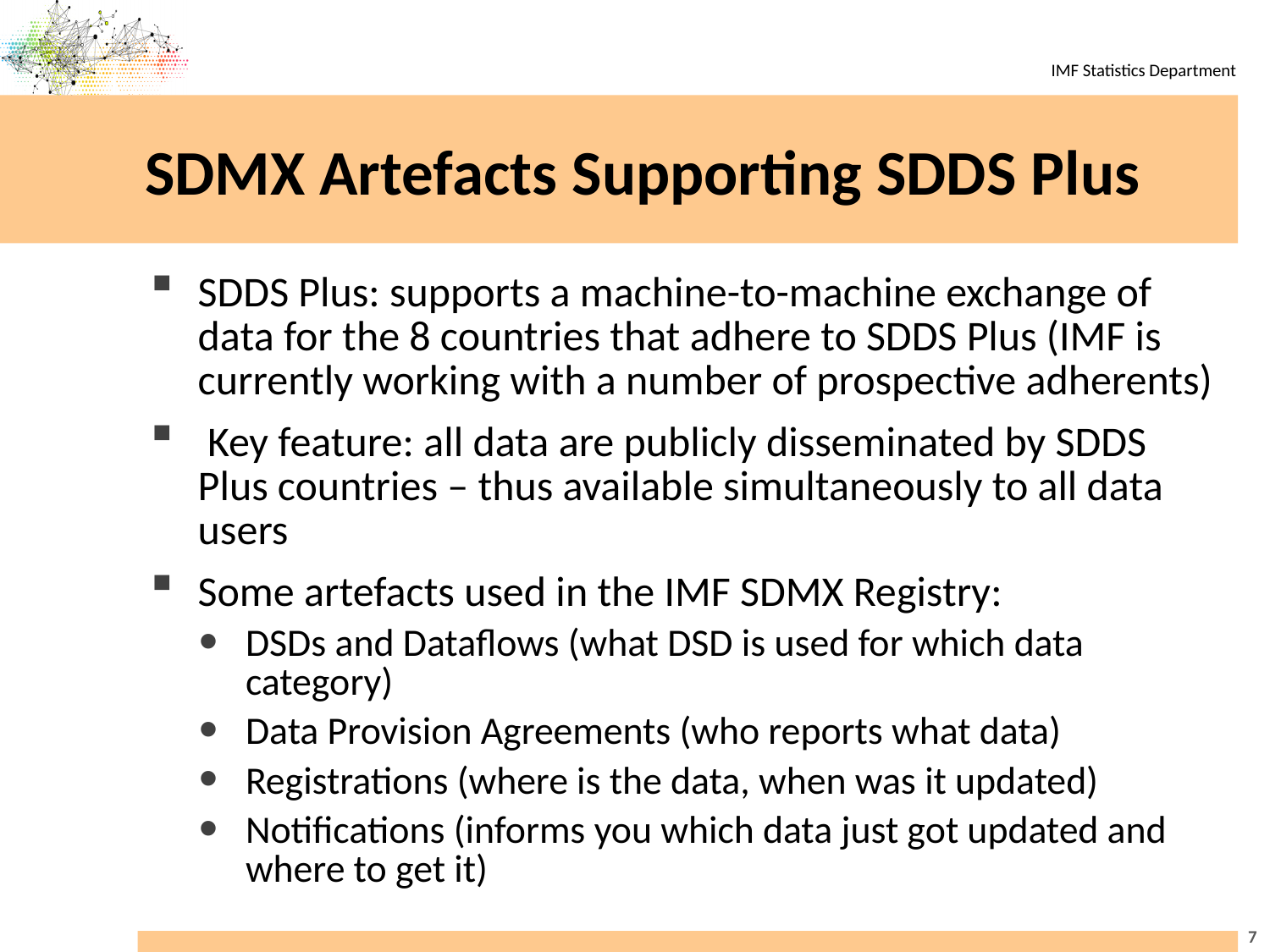

# SDMX Artefacts Supporting SDDS Plus
SDDS Plus: supports a machine-to-machine exchange of data for the 8 countries that adhere to SDDS Plus (IMF is currently working with a number of prospective adherents)
 Key feature: all data are publicly disseminated by SDDS Plus countries – thus available simultaneously to all data users
Some artefacts used in the IMF SDMX Registry:
DSDs and Dataflows (what DSD is used for which data category)
Data Provision Agreements (who reports what data)
Registrations (where is the data, when was it updated)
Notifications (informs you which data just got updated and where to get it)
7